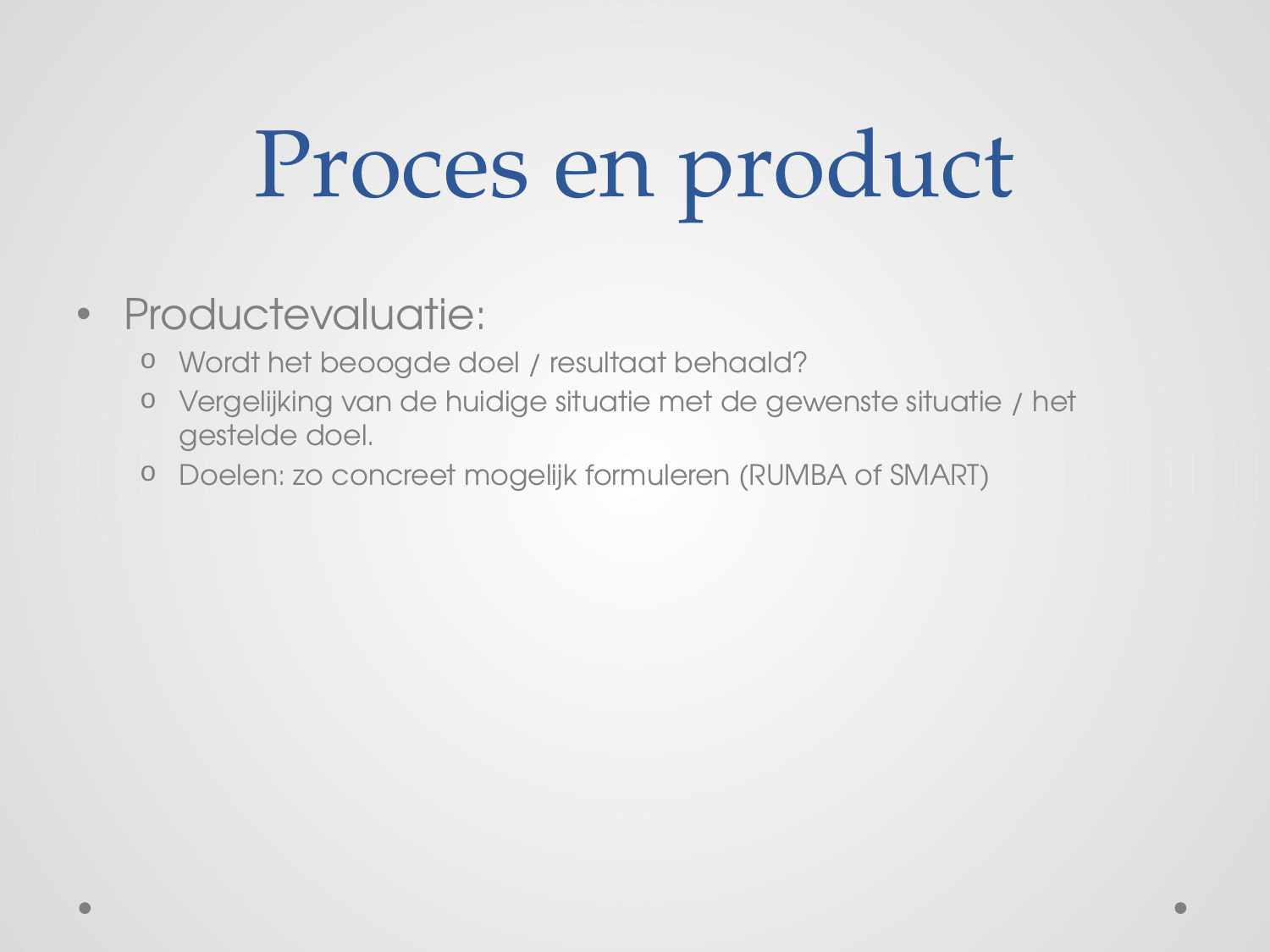

# Proces en product

Productevaluatie:
Wordt het beoogde doel / resultaat behaald?
Vergelijking van de huidige situatie met de gewenste situatie / het gestelde doel.
Doelen: zo concreet mogelijk formuleren (RUMBA of SMART)